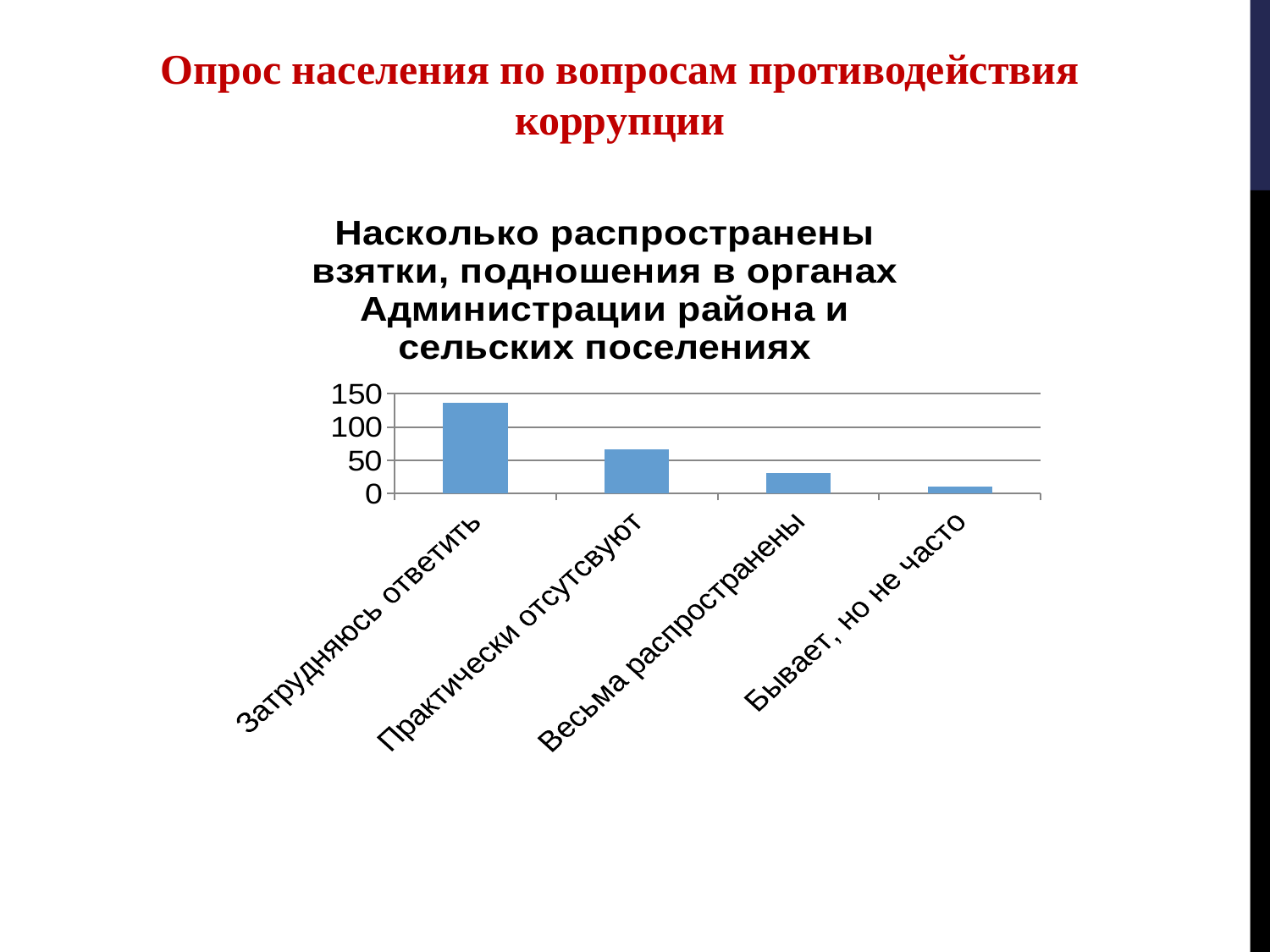

Опрос населения по вопросам противодействия коррупции

### Chart: Насколько распространены взятки, подношения в органах Администрации района и сельских поселениях

| Category | Ряд 1 |
|---|---|
| Затрудняюсь ответить | 136.0 |
| Практически отсутсвуют | 67.0 |
| Весьма распространены | 31.0 |
| Бывает, но не часто | 10.0 |